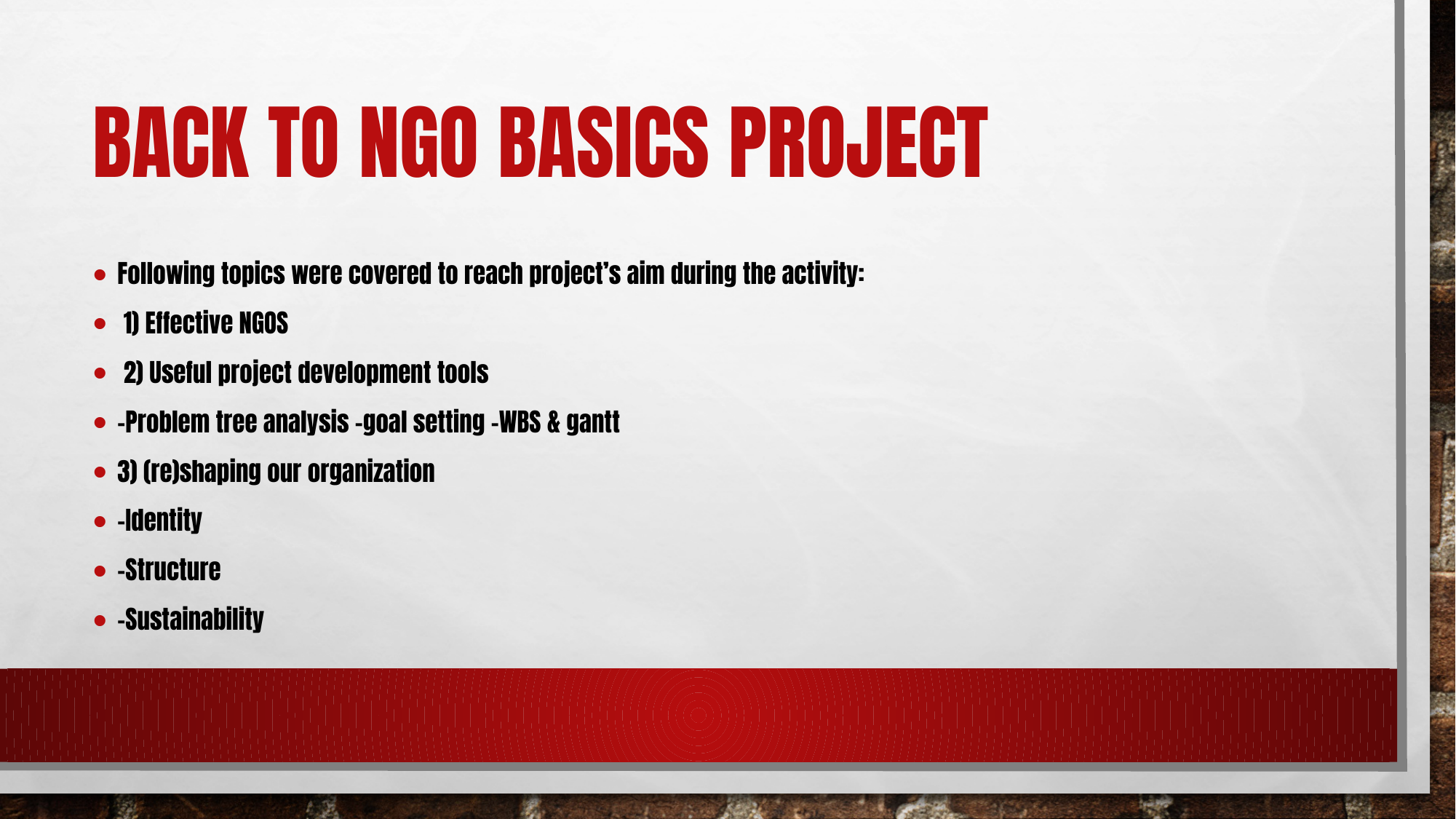

# BACK TO NGO BASICS Project
Following topics were covered to reach project’s aim during the activity:
 1) Effective NGOS
 2) Useful project development tools
-Problem tree analysis -goal setting -WBS & gantt
3) (re)shaping our organization
-Identity
-Structure
-Sustainability